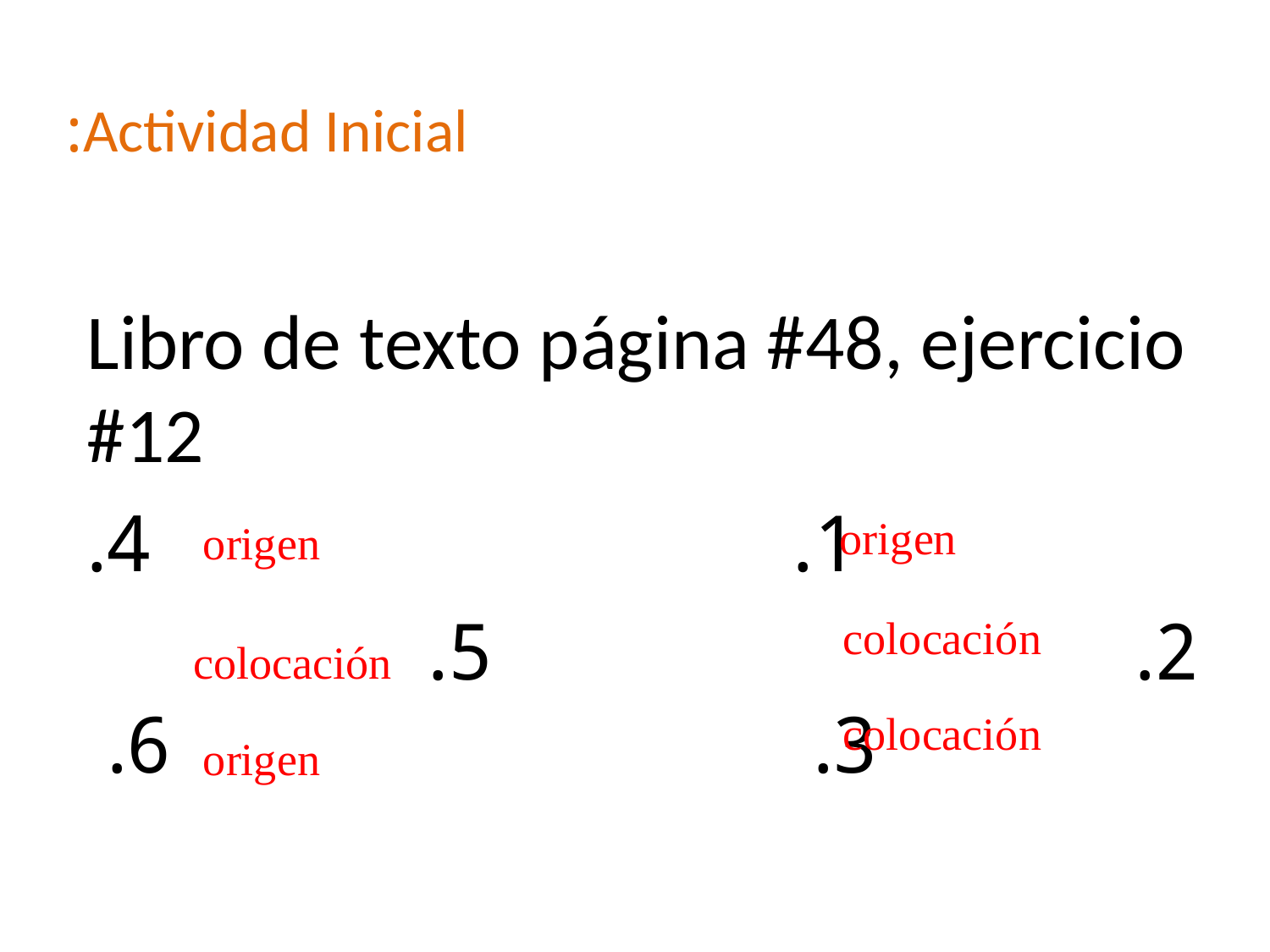

# Actividad Inicial:
Libro de texto página #48, ejercicio #12
1.                                4.
2.                                5.                        3.                                6.
origen
origen
colocación
colocación
colocación
origen